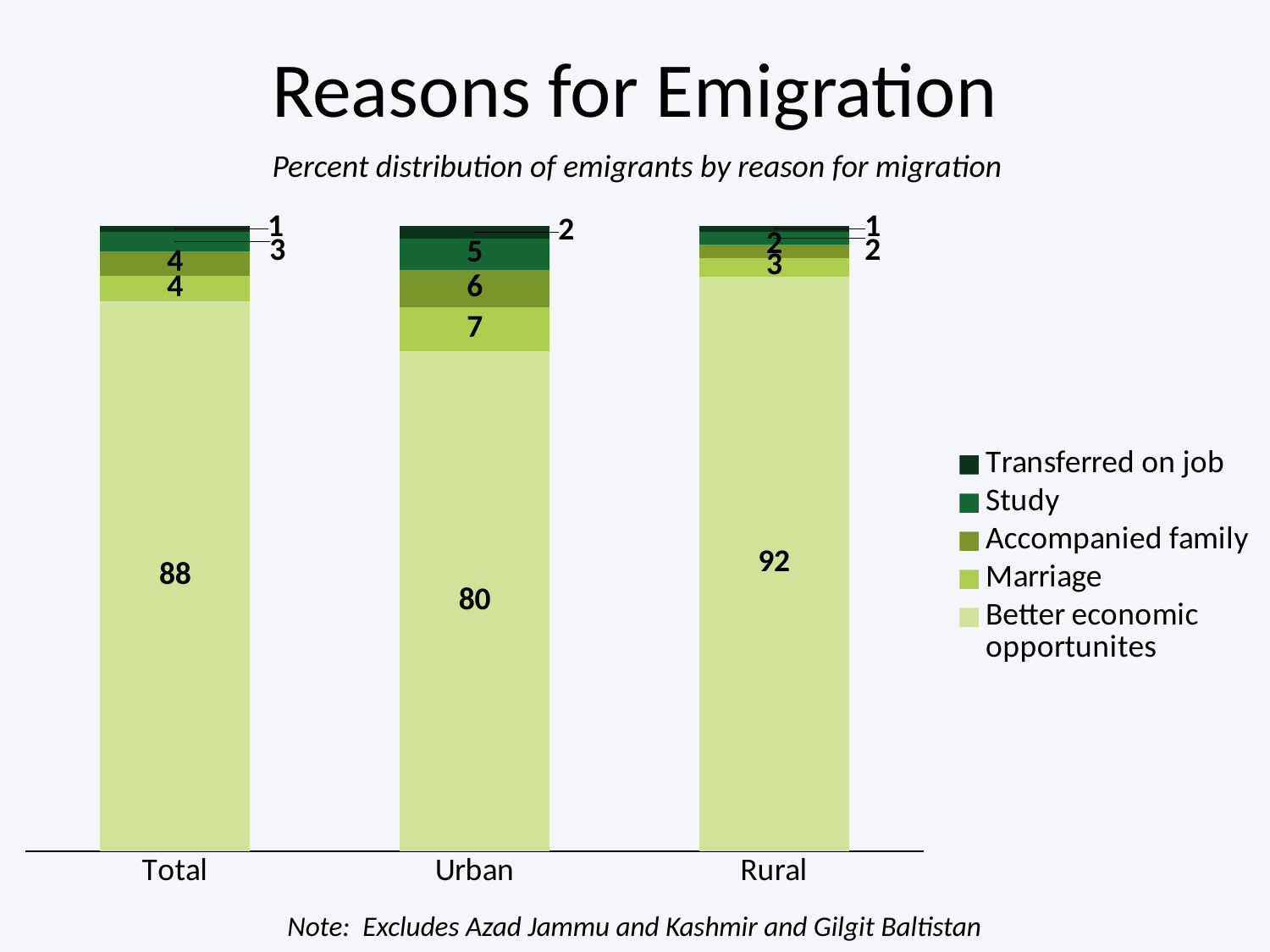

# Reasons for Emigration
Percent distribution of emigrants by reason for migration

### Chart

| Category | Better economic opportunites | Marriage | Accompanied family | Study | Transferred on job |
|---|---|---|---|---|---|
| Total | 88.0 | 4.0 | 4.0 | 3.0 | 1.0 |
| Urban | 80.0 | 7.0 | 6.0 | 5.0 | 2.0 |
| Rural | 92.2 | 3.0 | 2.1 | 2.0 | 1.0 |
Note:  Excludes Azad Jammu and Kashmir and Gilgit Baltistan